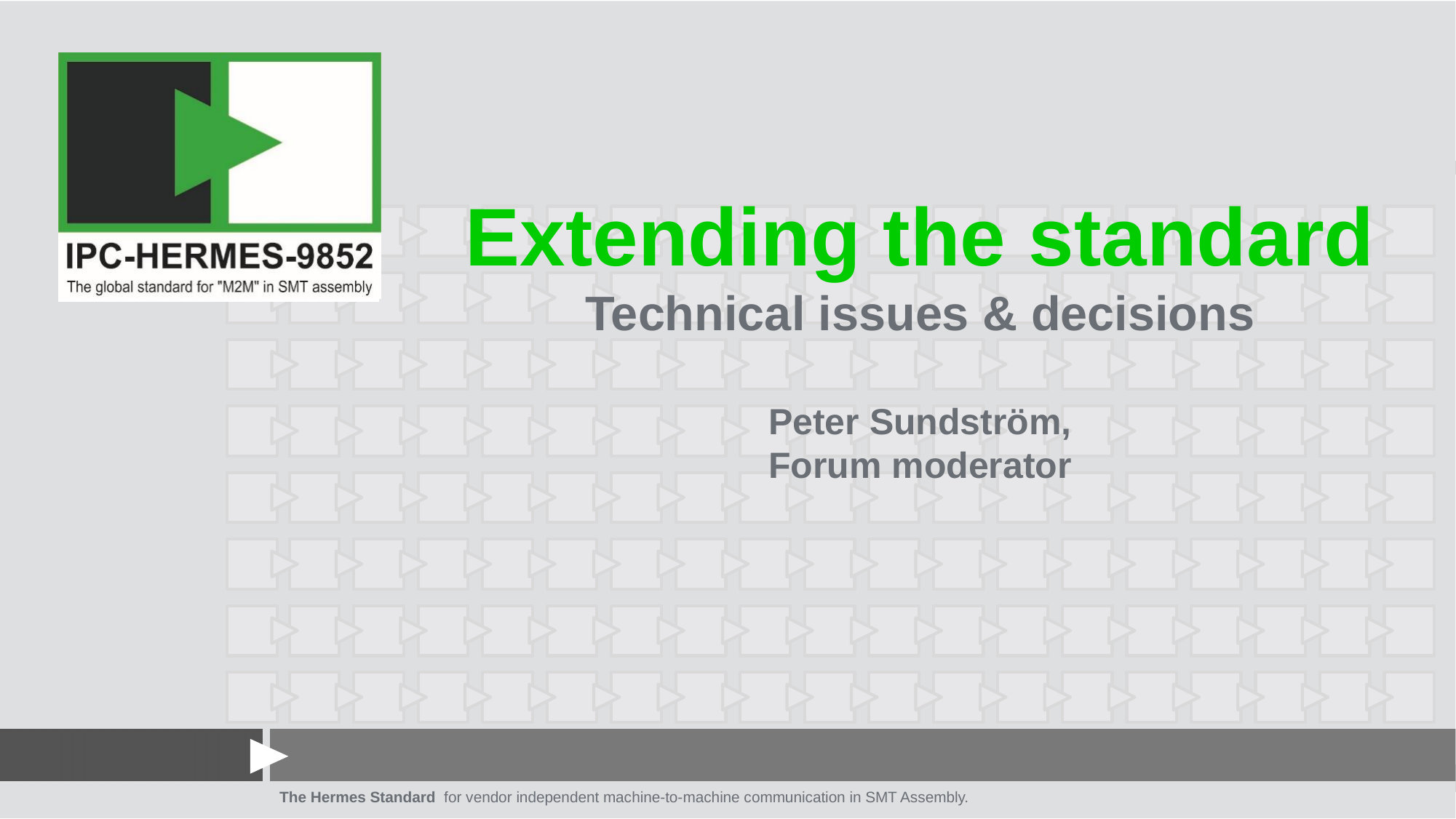

# Extending the standard Technical issues & decisions Peter Sundström, Forum moderator